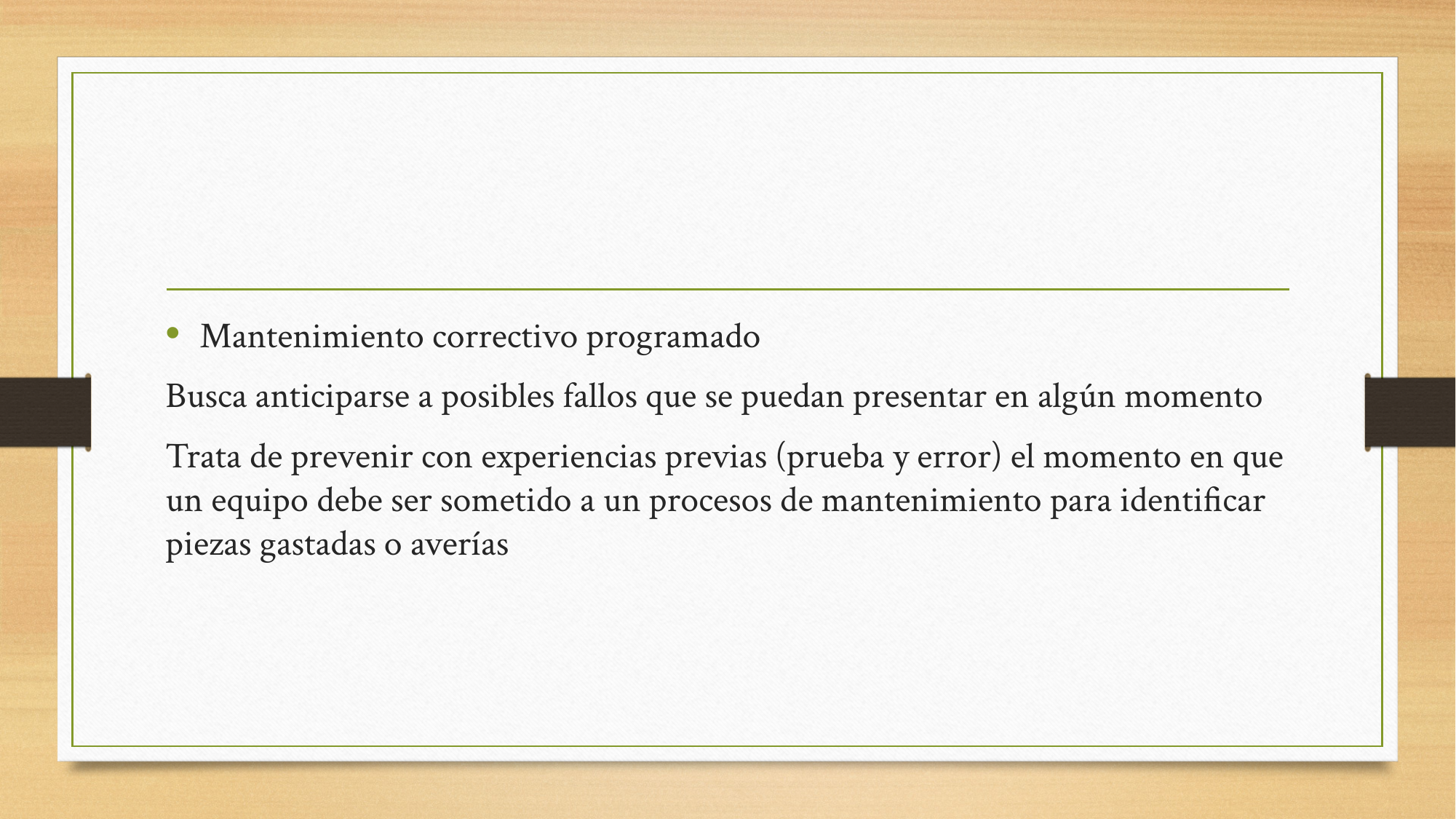

#
Mantenimiento correctivo programado
Busca anticiparse a posibles fallos que se puedan presentar en algún momento
Trata de prevenir con experiencias previas (prueba y error) el momento en que un equipo debe ser sometido a un procesos de mantenimiento para identificar piezas gastadas o averías